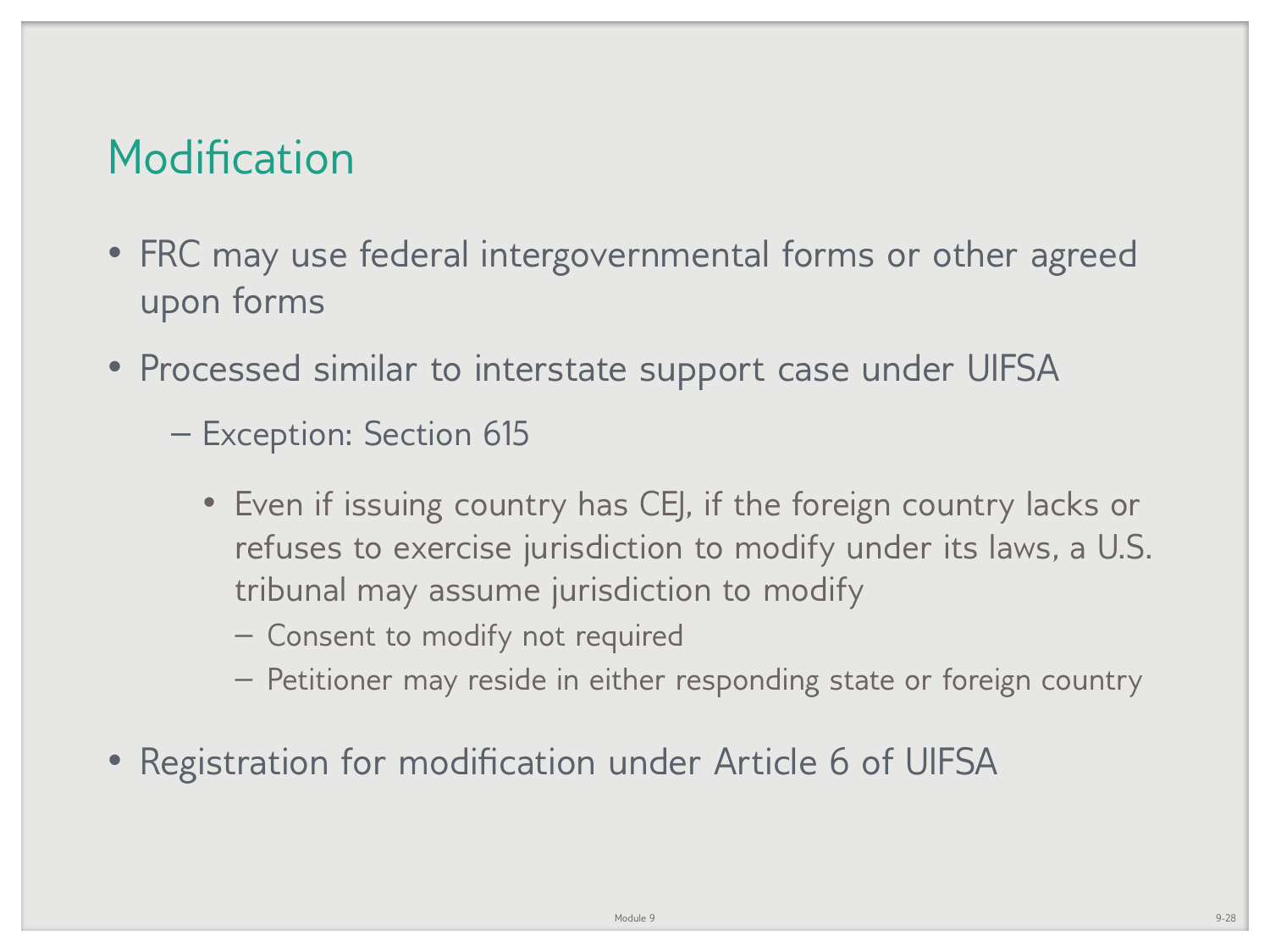

# Modification
FRC may use federal intergovernmental forms or other agreed upon forms
Processed similar to interstate support case under UIFSA
Exception: Section 615
Even if issuing country has CEJ, if the foreign country lacks or refuses to exercise jurisdiction to modify under its laws, a U.S. tribunal may assume jurisdiction to modify
Consent to modify not required
Petitioner may reside in either responding state or foreign country

Registration for modification under Article 6 of UIFSA
Module 9
9-28